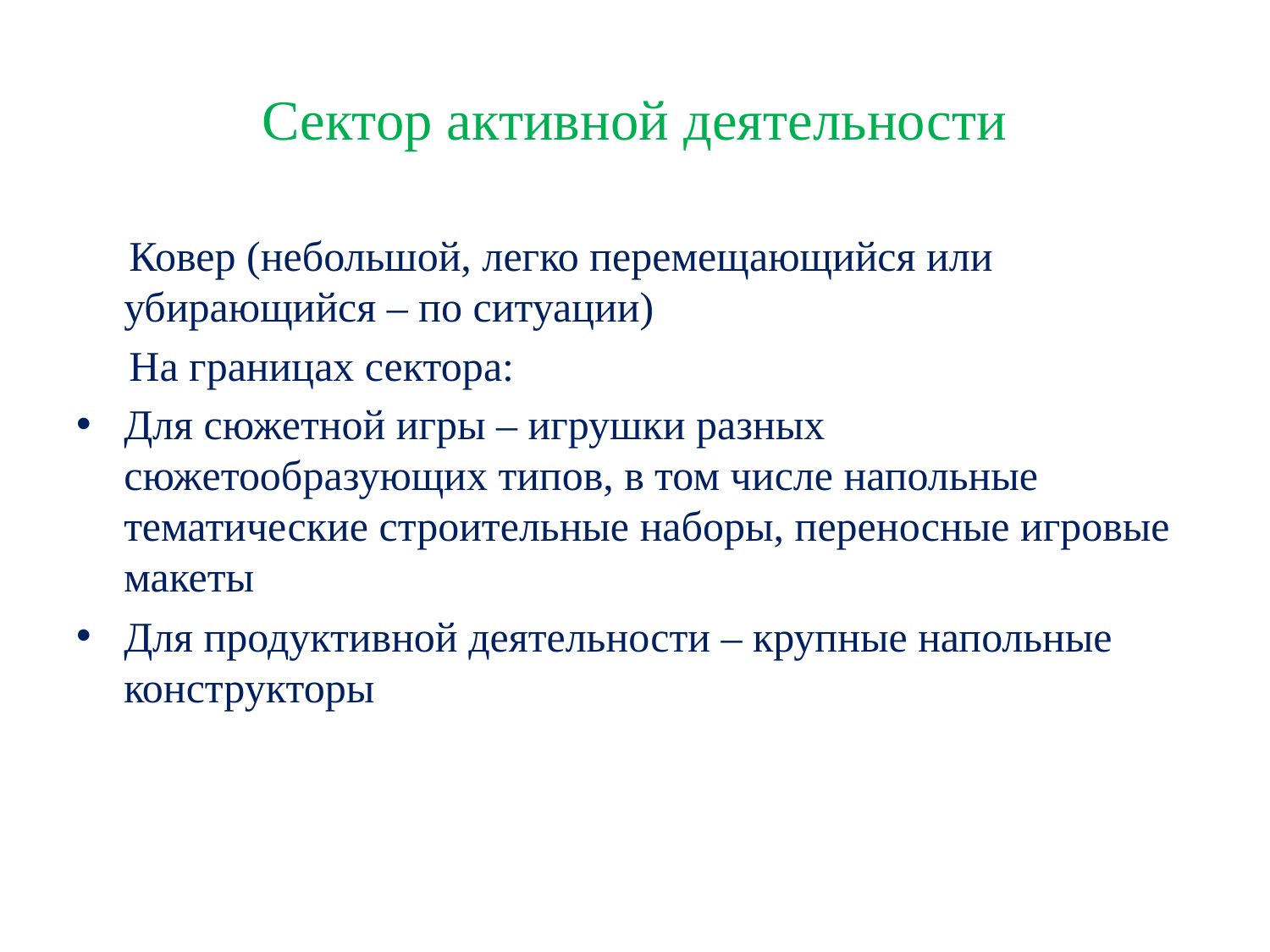

# Сектор активной деятельности
     Ковер (небольшой, легко перемещающийся или  убирающийся – по ситуации)
     На границах сектора:
Для сюжетной игры – игрушки разных сюжетообразующих типов, в том числе напольные тематические строительные наборы, переносные игровые макеты
Для продуктивной деятельности – крупные напольные конструкторы